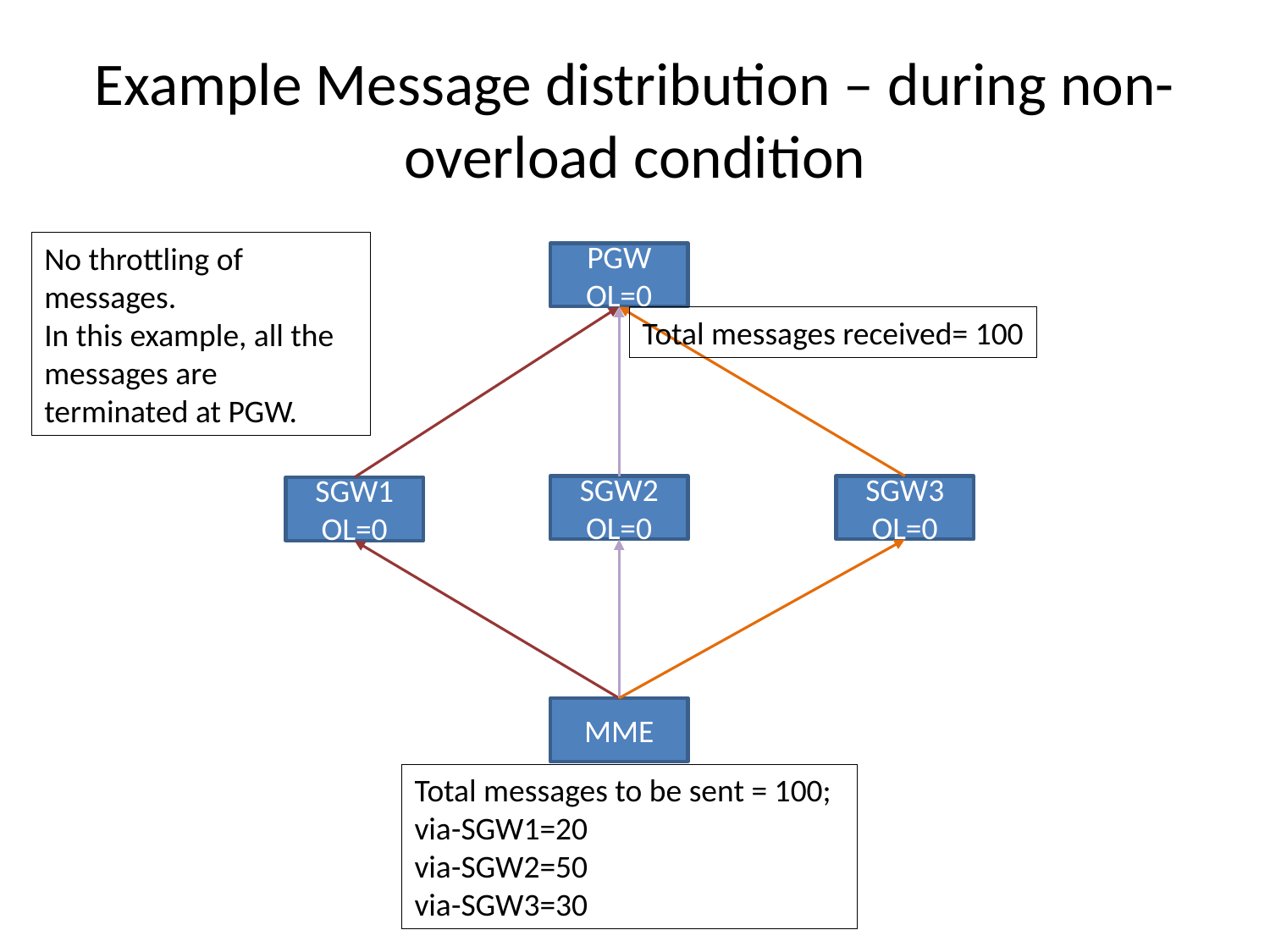

# Example Message distribution – during non-overload condition
No throttling of messages.
In this example, all the messages are terminated at PGW.
PGW
OL=0
Total messages received= 100
SGW2
OL=0
SGW3
OL=0
SGW1
OL=0
MME
Total messages to be sent = 100; via-SGW1=20
via-SGW2=50
via-SGW3=30